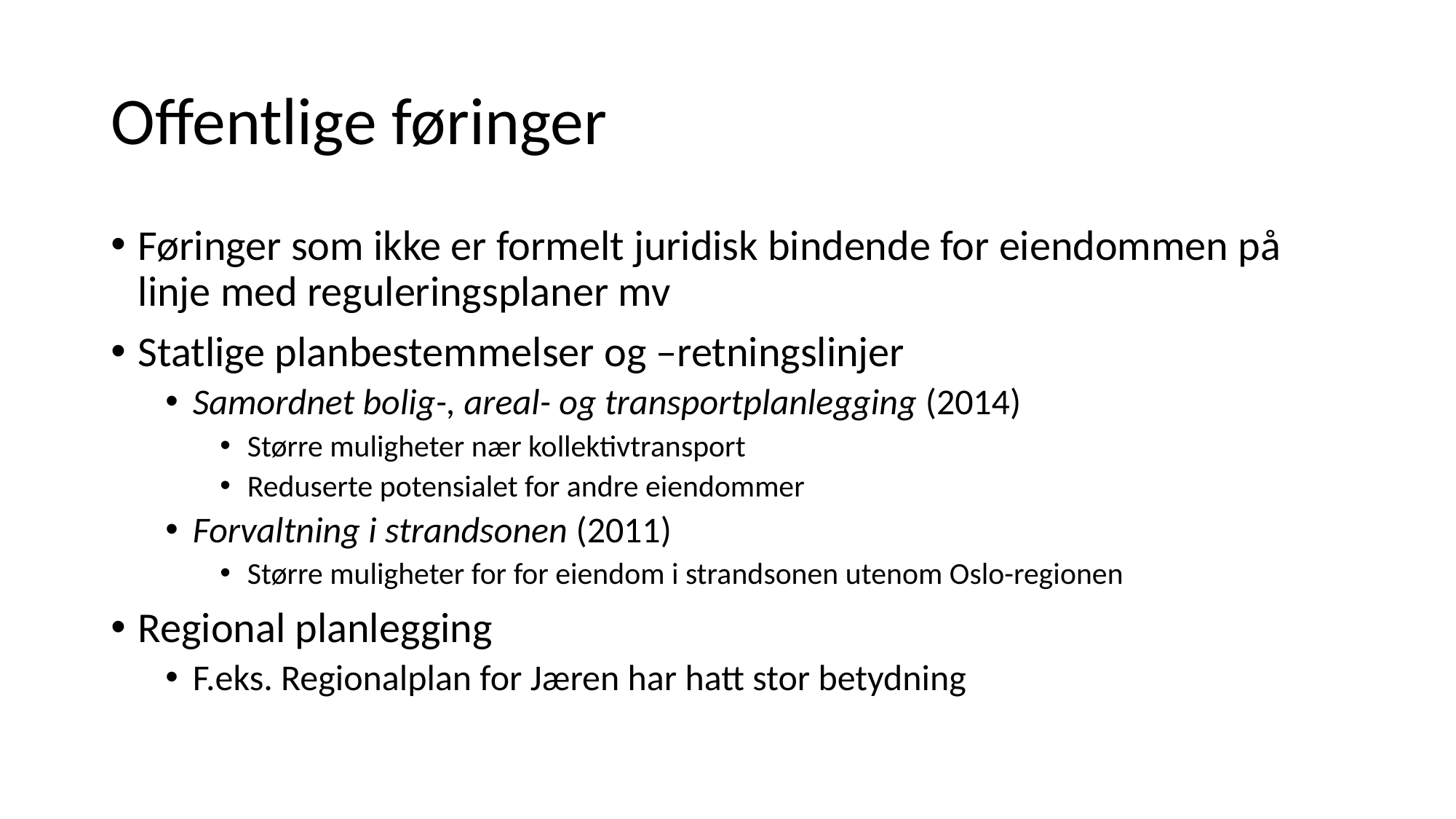

# Offentlige føringer
Føringer som ikke er formelt juridisk bindende for eiendommen på linje med reguleringsplaner mv
Statlige planbestemmelser og –retningslinjer
Samordnet bolig-, areal- og transportplanlegging (2014)
Større muligheter nær kollektivtransport
Reduserte potensialet for andre eiendommer
Forvaltning i strandsonen (2011)
Større muligheter for for eiendom i strandsonen utenom Oslo-regionen
Regional planlegging
F.eks. Regionalplan for Jæren har hatt stor betydning